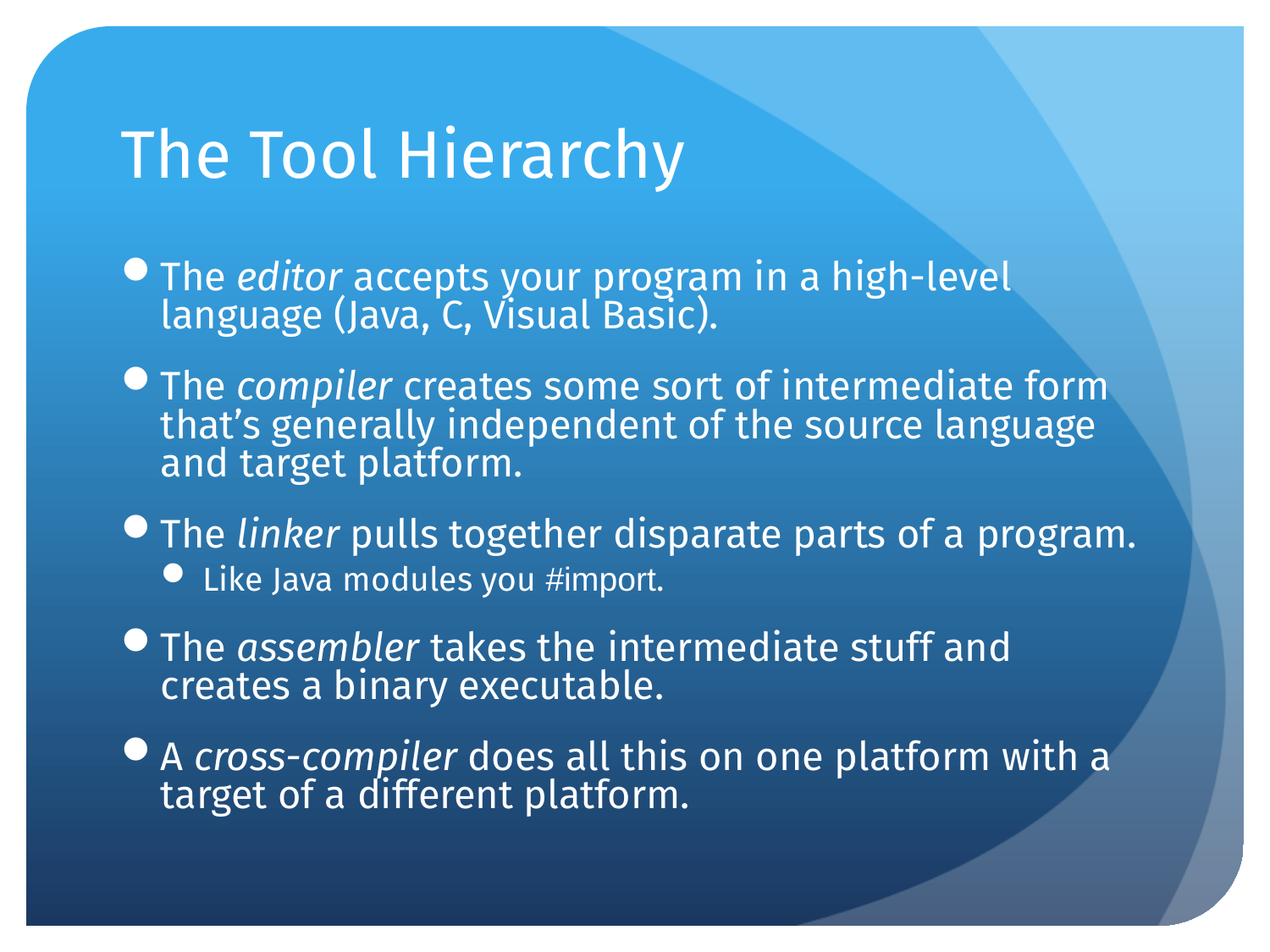

# The Tool Hierarchy
The editor accepts your program in a high-level language (Java, C, Visual Basic).
The compiler creates some sort of intermediate form that’s generally independent of the source language and target platform.
The linker pulls together disparate parts of a program.
Like Java modules you #import.
The assembler takes the intermediate stuff and creates a binary executable.
A cross-compiler does all this on one platform with a target of a different platform.